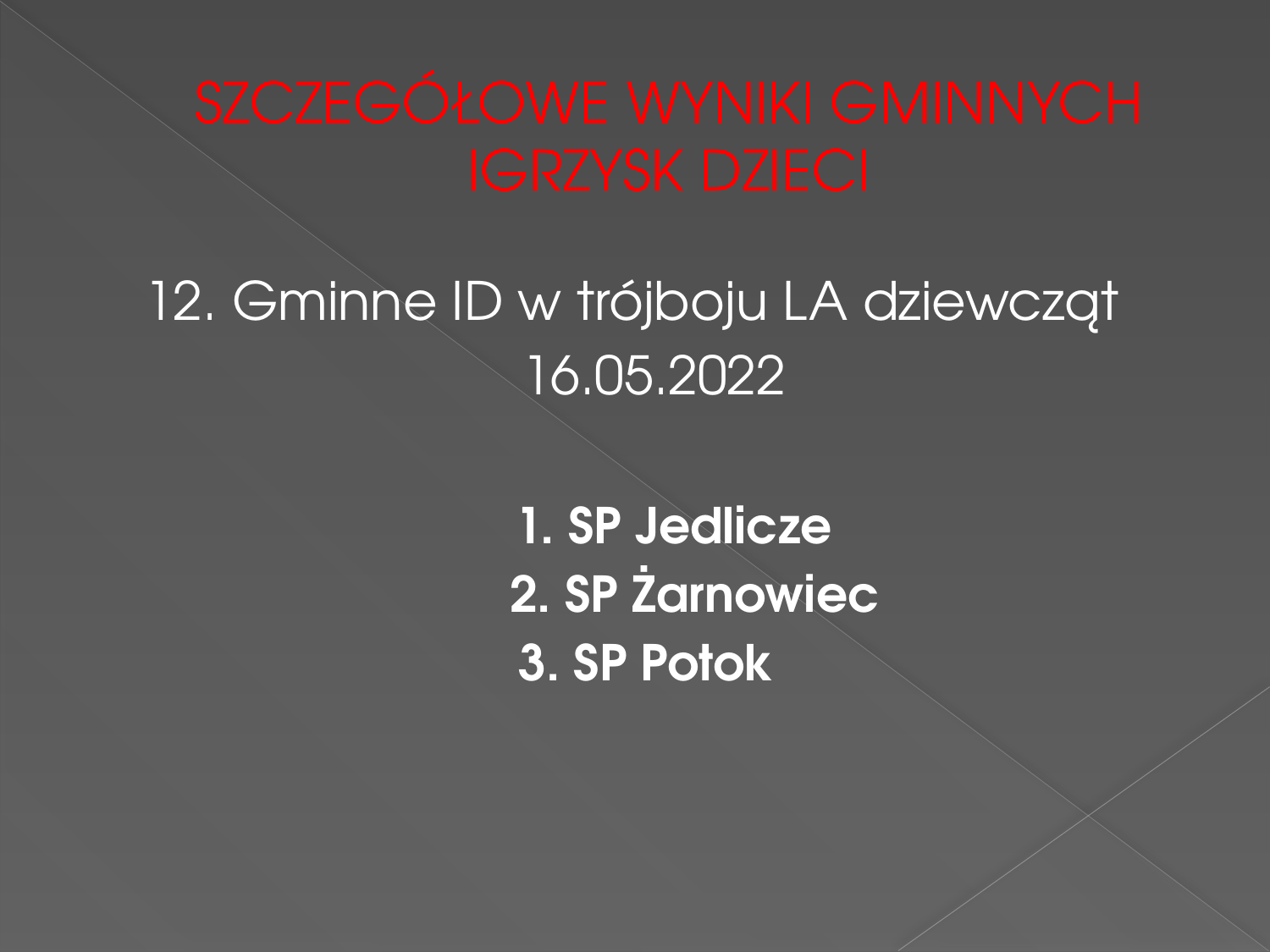

# SZCZEGÓŁOWE WYNIKI GMINNYCH IGRZYSK DZIECI
12. Gminne ID w trójboju LA dziewcząt
  16.05.2022

     1. SP Jedlicze
         2. SP Żarnowiec
 3. SP Potok